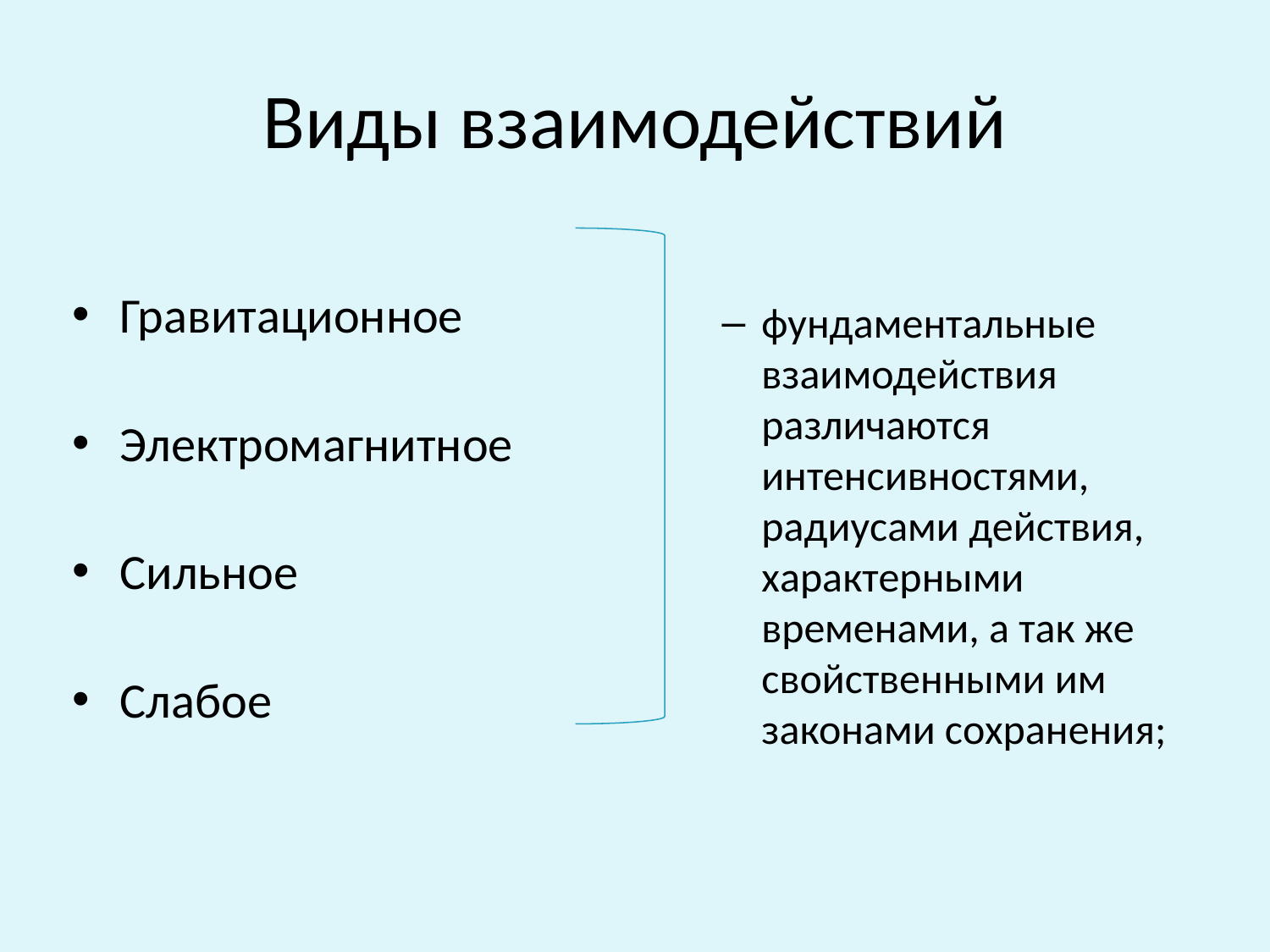

# Виды взаимодействий
Гравитационное
Электромагнитное
Сильное
Слабое

фундаментальные взаимодействия различаются интенсивностями, радиусами действия, характерными временами, а так же свойственными им законами сохранения;